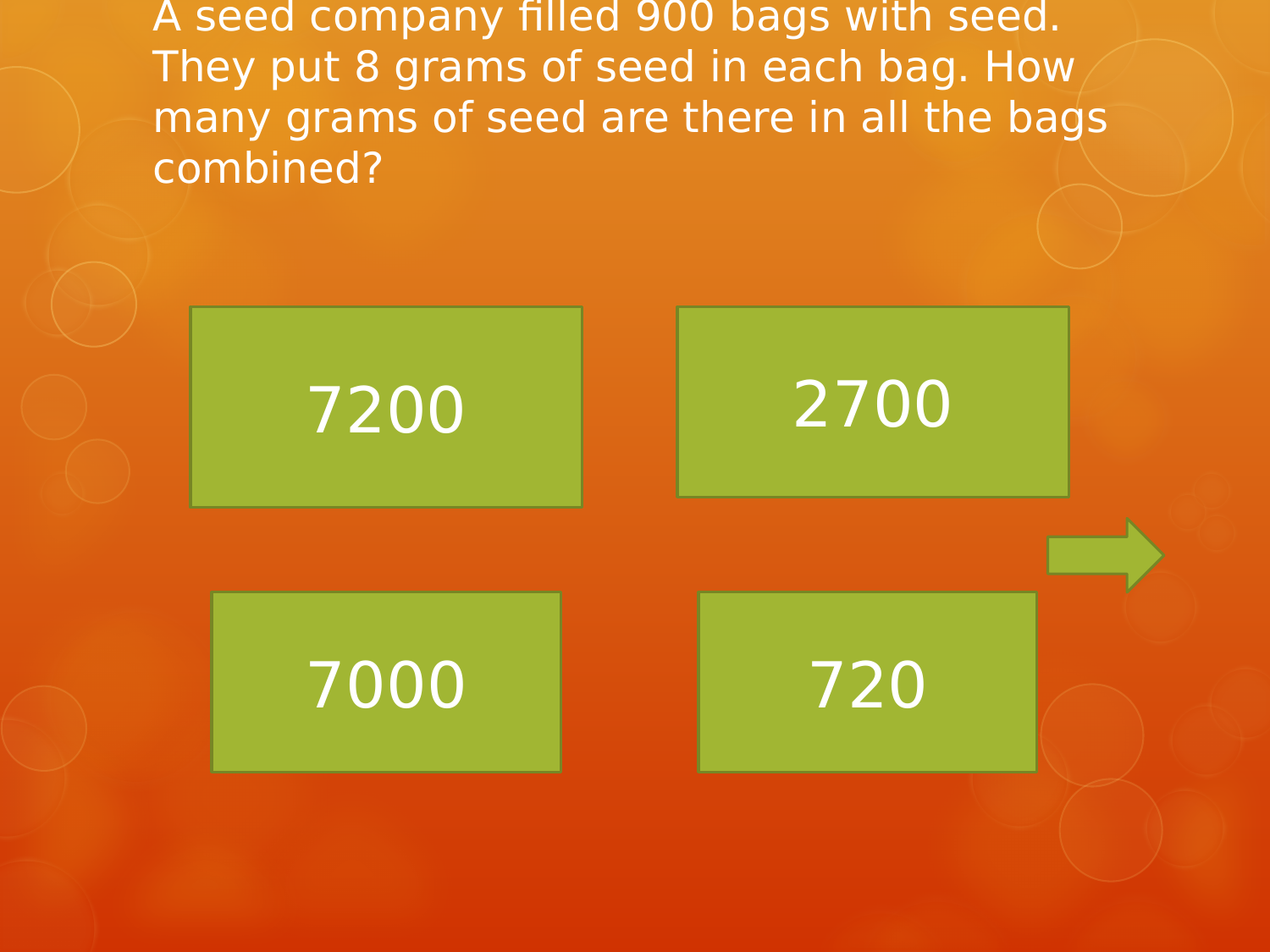

# A seed company filled 900 bags with seed. They put 8 grams of seed in each bag. How many grams of seed are there in all the bags combined?

7200
2700

7000
720